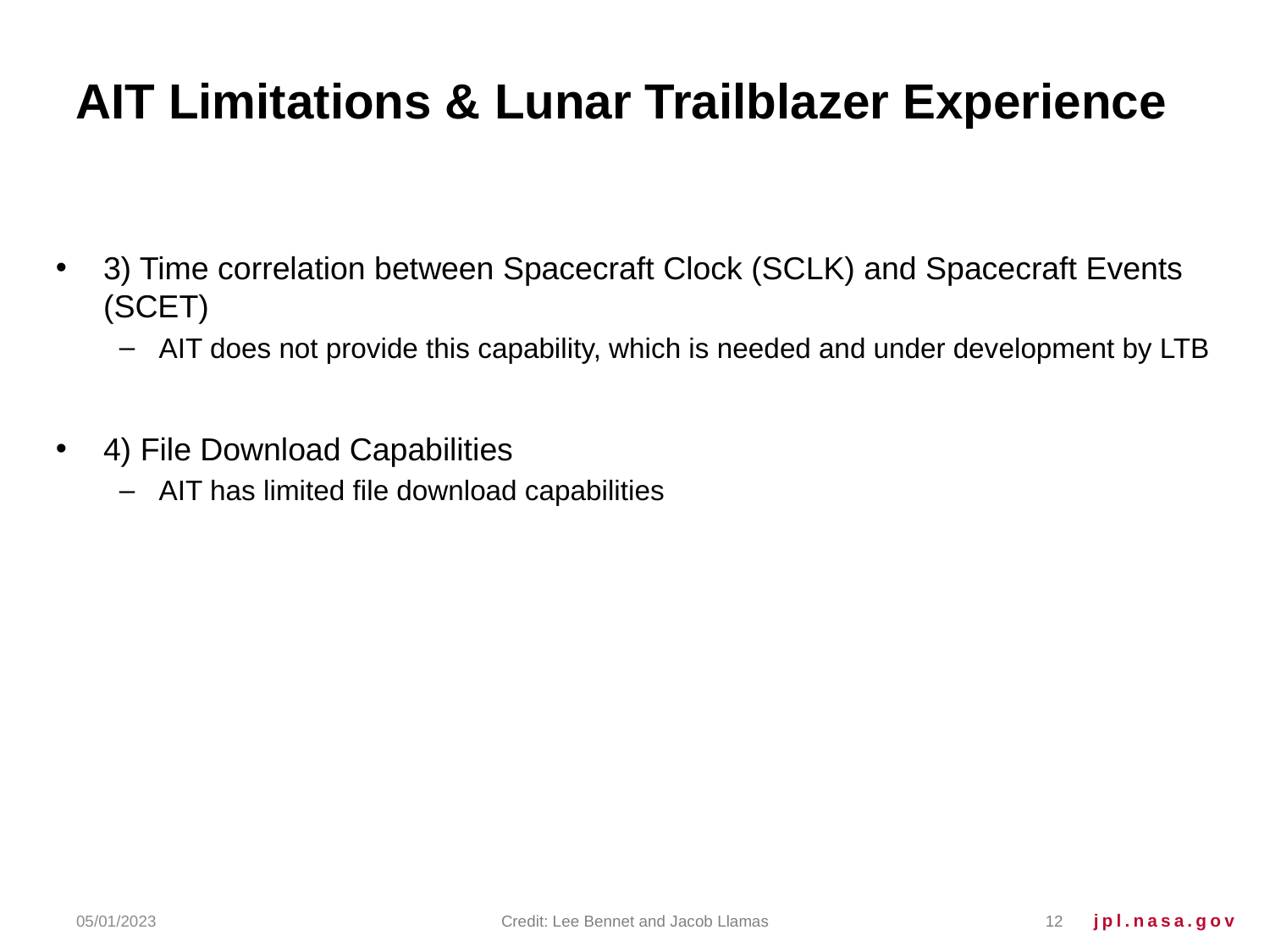

# AIT Limitations & Lunar Trailblazer Experience

3) Time correlation between Spacecraft Clock (SCLK) and Spacecraft Events (SCET)
AIT does not provide this capability, which is needed and under development by LTB

4) File Download Capabilities
AIT has limited file download capabilities

05/01/2023
Credit: Lee Bennet and Jacob Llamas
12